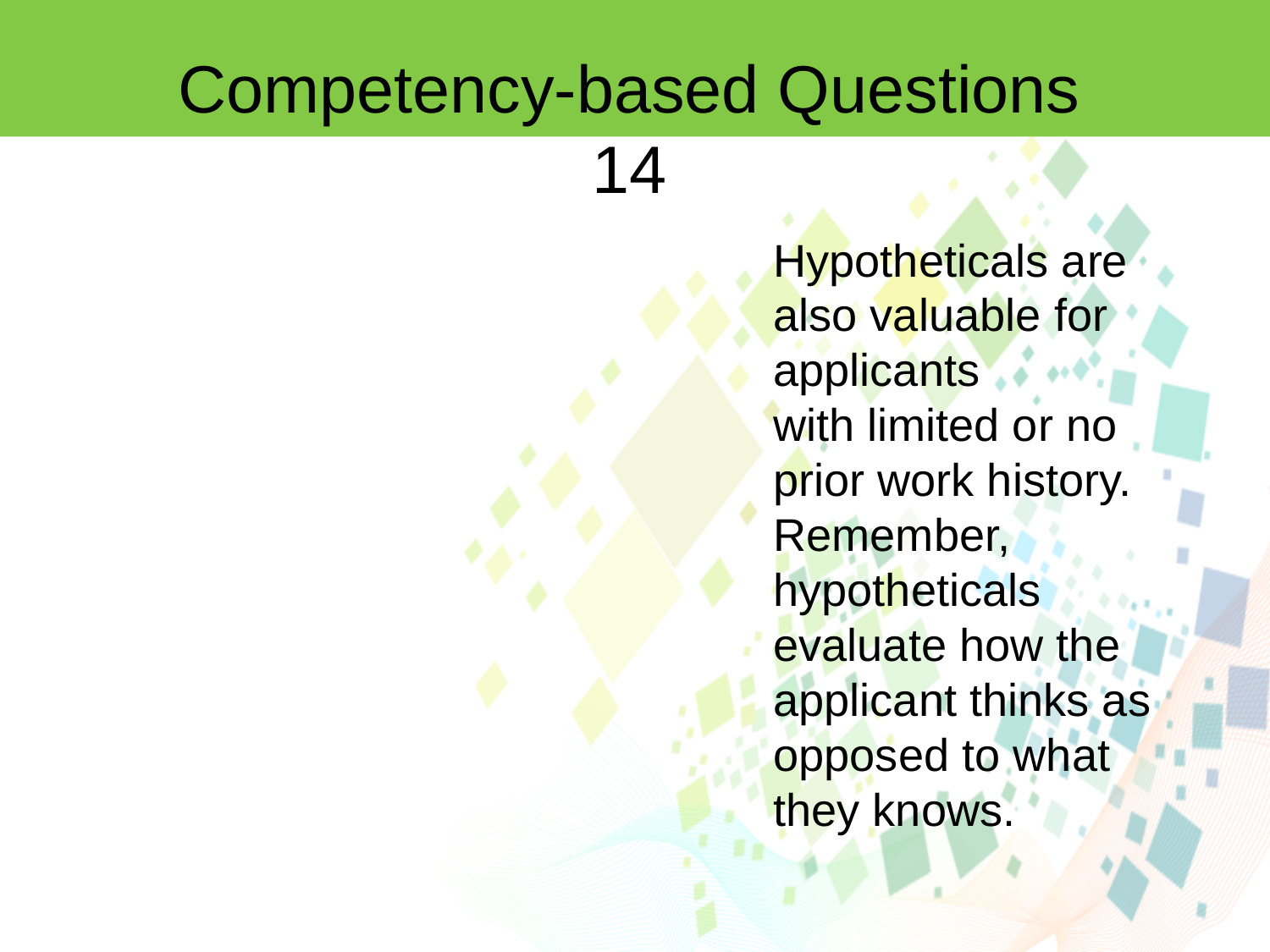

Competency-based Questions 14
Hypotheticals are also valuable for applicants
with limited or no prior work history. Remember, hypotheticals evaluate how the
applicant thinks as opposed to what they knows.